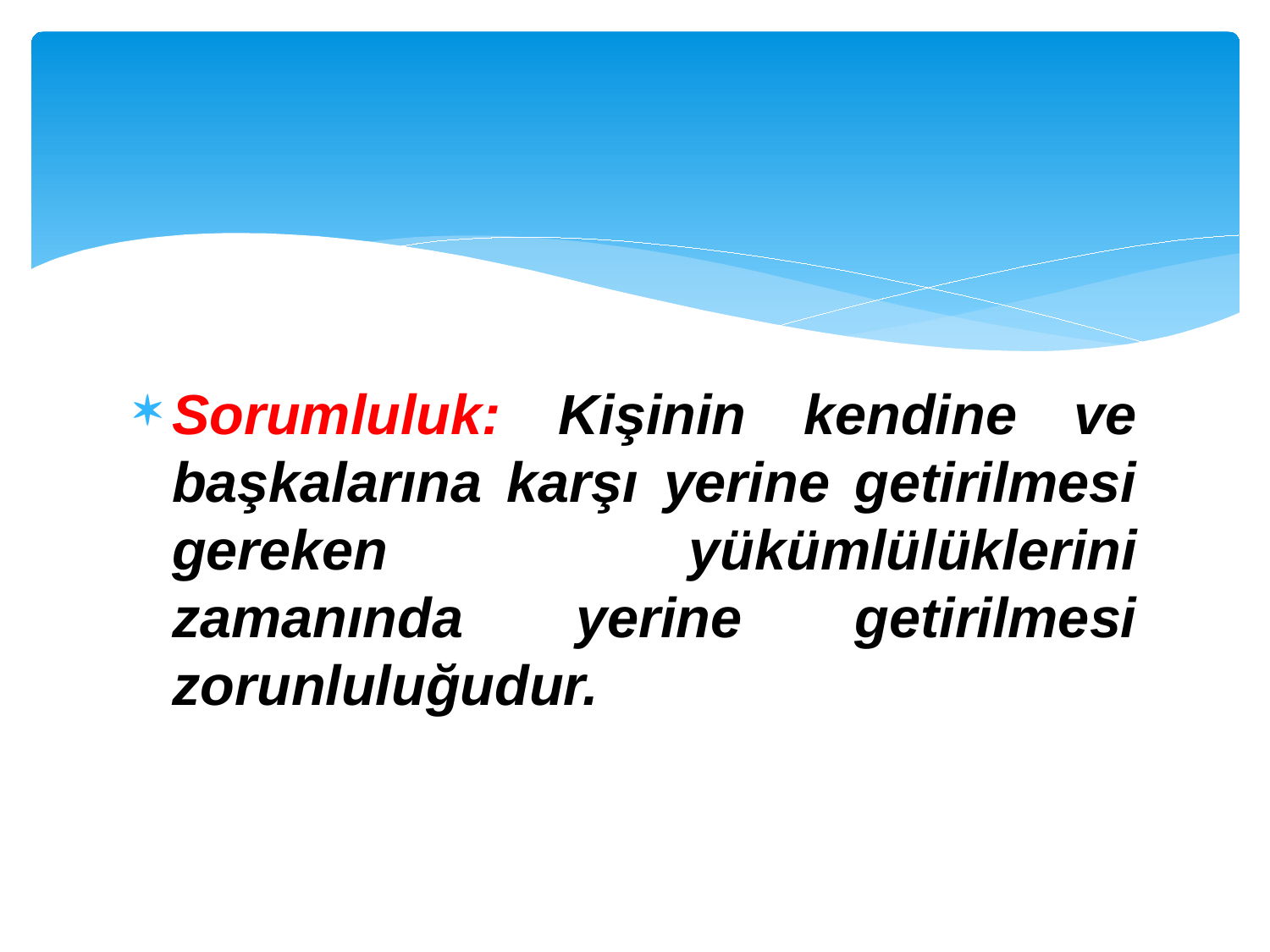

#
Sorumluluk: Kişinin kendine ve başkalarına karşı yerine getirilmesi gereken yükümlülüklerini zamanında yerine getirilmesi zorunluluğudur.